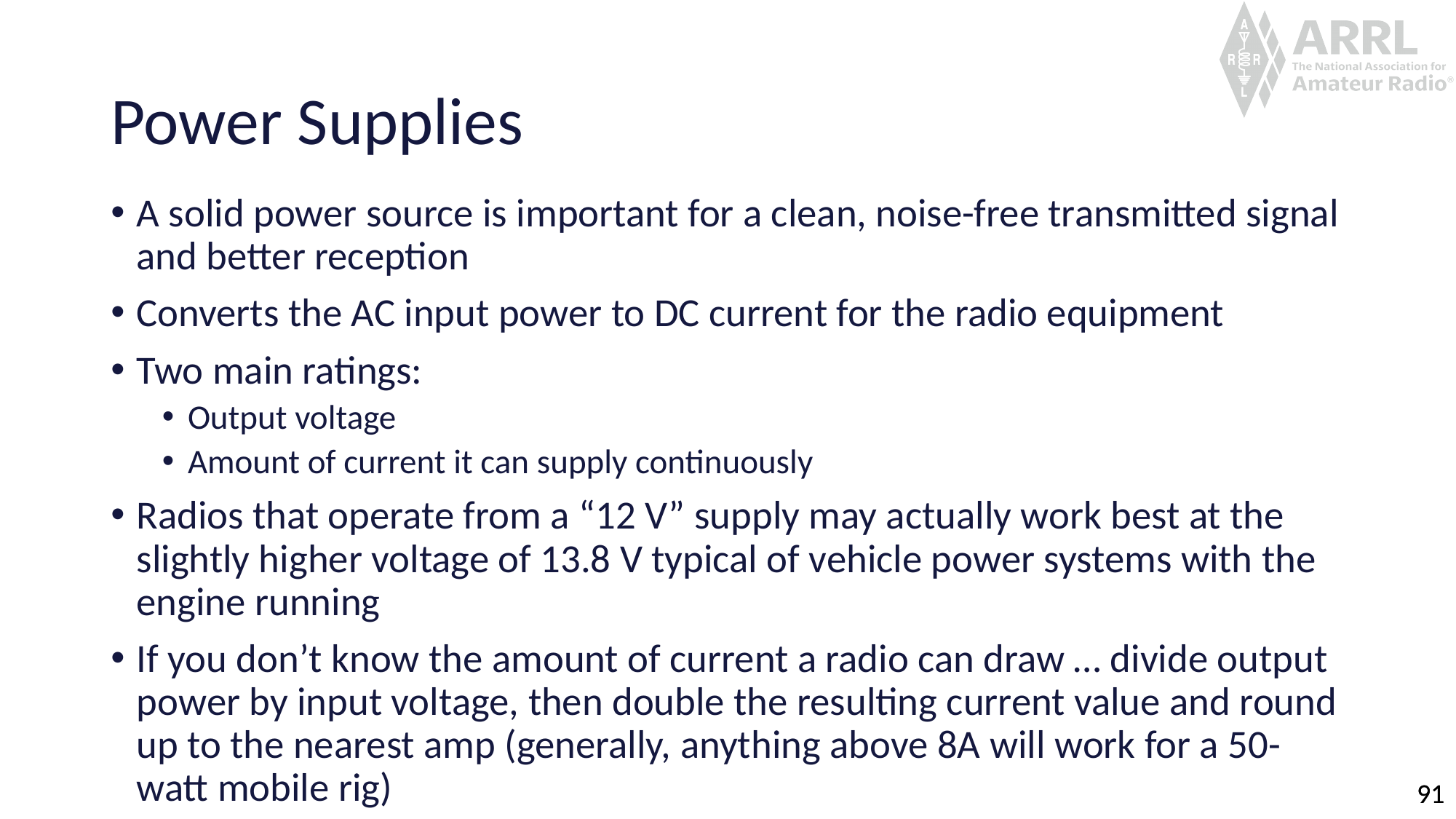

# Power Supplies
A solid power source is important for a clean, noise-free transmitted signal and better reception
Converts the AC input power to DC current for the radio equipment
Two main ratings:
Output voltage
Amount of current it can supply continuously
Radios that operate from a “12 V” supply may actually work best at the slightly higher voltage of 13.8 V typical of vehicle power systems with the engine running
If you don’t know the amount of current a radio can draw … divide output power by input voltage, then double the resulting current value and round up to the nearest amp (generally, anything above 8A will work for a 50-watt mobile rig)